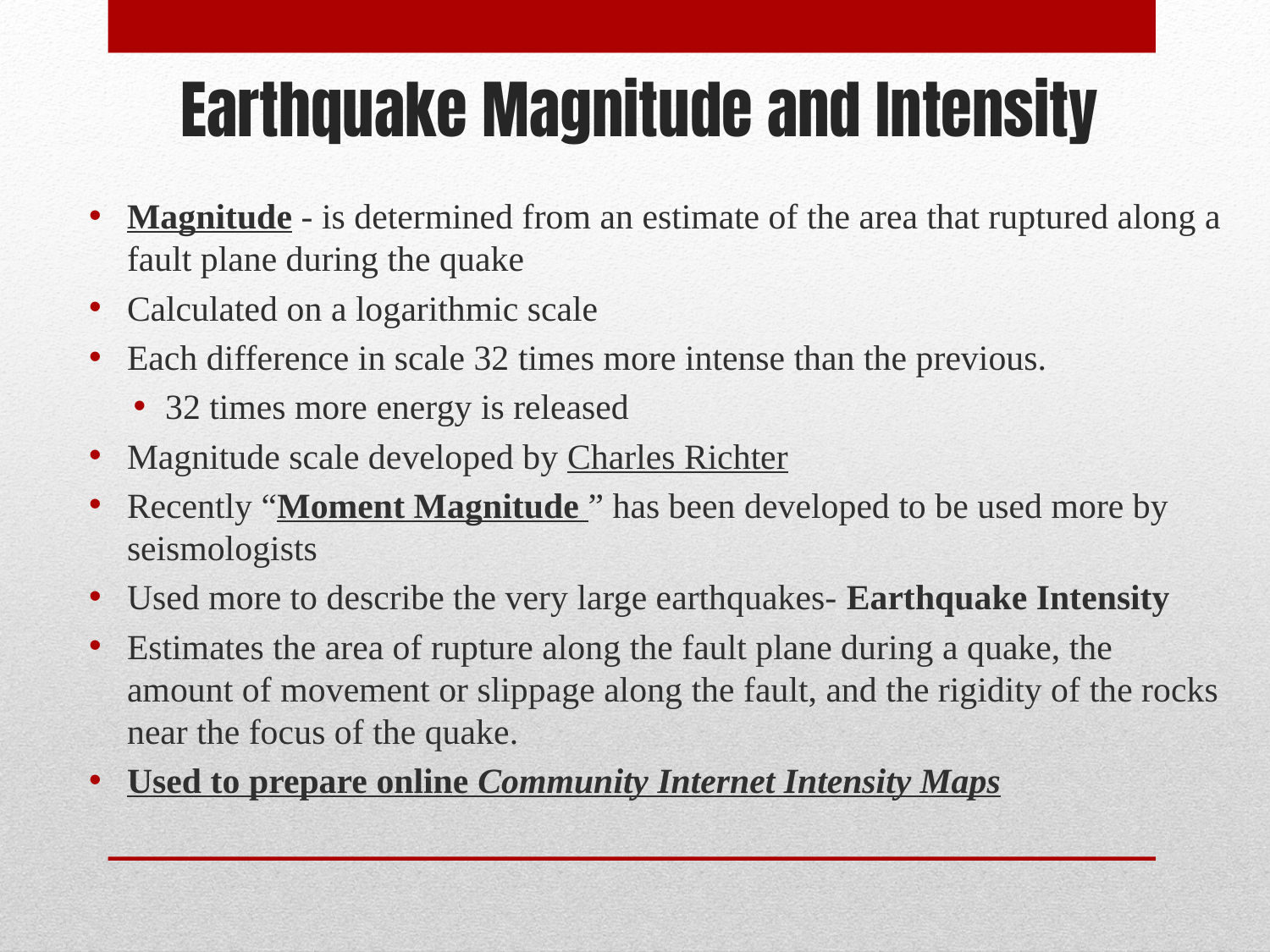

# Earthquake Magnitude and Intensity
Magnitude - is determined from an estimate of the area that ruptured along a fault plane during the quake
Calculated on a logarithmic scale
Each difference in scale 32 times more intense than the previous.
32 times more energy is released
Magnitude scale developed by Charles Richter
Recently “Moment Magnitude ” has been developed to be used more by seismologists
Used more to describe the very large earthquakes- Earthquake Intensity
Estimates the area of rupture along the fault plane during a quake, the amount of movement or slippage along the fault, and the rigidity of the rocks near the focus of the quake.
Used to prepare online Community Internet Intensity Maps